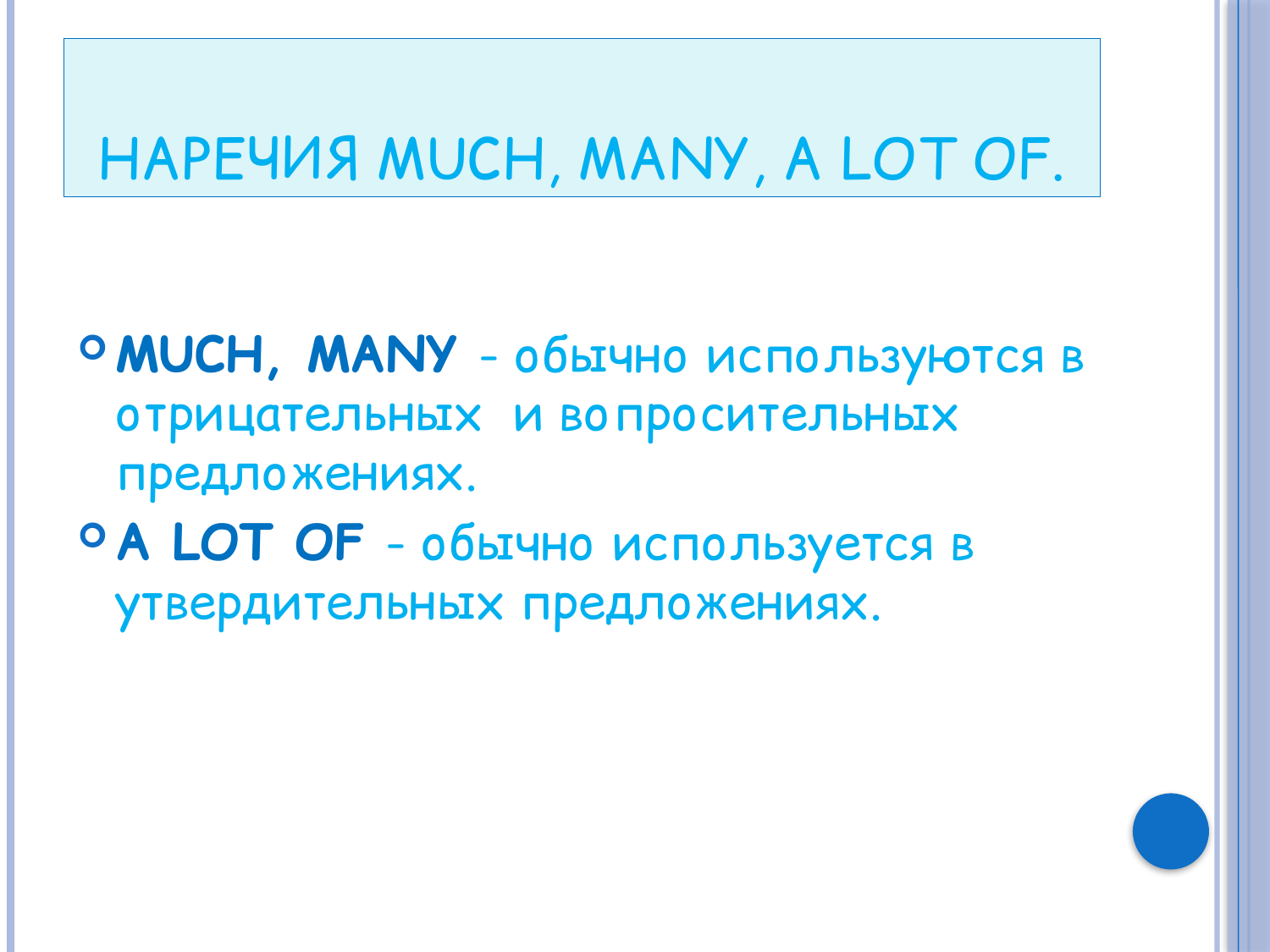

# НАРЕЧИЯ MUCH, MANY, A LOT OF.
MUCH, MANY - обычно используются в отрицательных  и вопросительных предложениях.
A LOT OF - обычно используется в утвердительных предложениях.